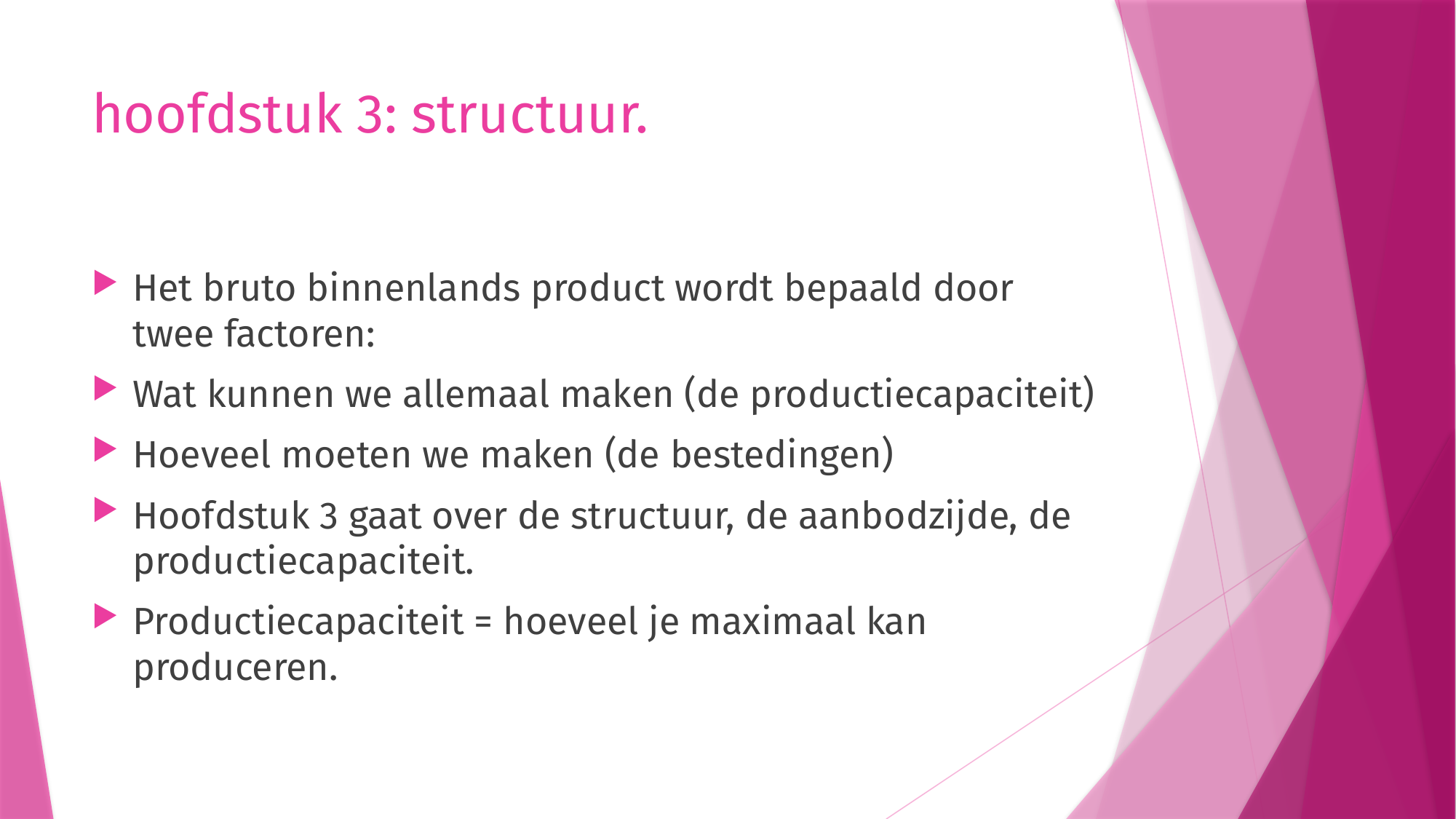

# hoofdstuk 3: structuur.
Het bruto binnenlands product wordt bepaald door twee factoren:
Wat kunnen we allemaal maken (de productiecapaciteit)
Hoeveel moeten we maken (de bestedingen)
Hoofdstuk 3 gaat over de structuur, de aanbodzijde, de productiecapaciteit.
Productiecapaciteit = hoeveel je maximaal kan produceren.